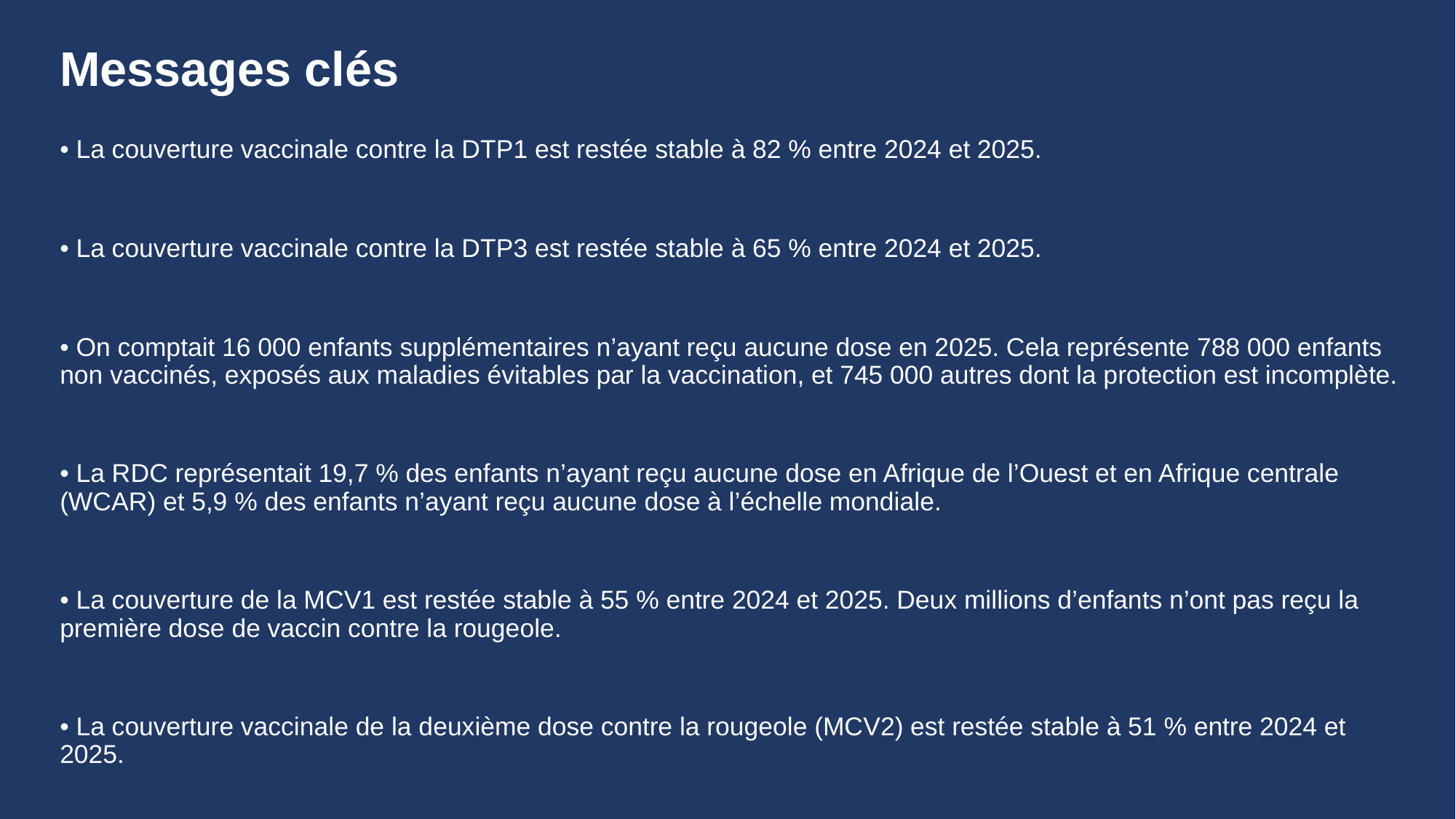

# Messages clés
• La couverture vaccinale contre la DTP1 est restée stable à 82 % entre 2024 et 2025.

• La couverture vaccinale contre la DTP3 est restée stable à 65 % entre 2024 et 2025.

• On comptait 16 000 enfants supplémentaires n’ayant reçu aucune dose en 2025. Cela représente 788 000 enfants non vaccinés, exposés aux maladies évitables par la vaccination, et 745 000 autres dont la protection est incomplète.

• La RDC représentait 19,7 % des enfants n’ayant reçu aucune dose en Afrique de l’Ouest et en Afrique centrale (WCAR) et 5,9 % des enfants n’ayant reçu aucune dose à l’échelle mondiale.

• La couverture de la MCV1 est restée stable à 55 % entre 2024 et 2025. Deux millions d’enfants n’ont pas reçu la première dose de vaccin contre la rougeole.

• La couverture vaccinale de la deuxième dose contre la rougeole (MCV2) est restée stable à 51 % entre 2024 et 2025.

• Le vaccin contre le papillomavirus humain (HPV) n’a pas été introduit.